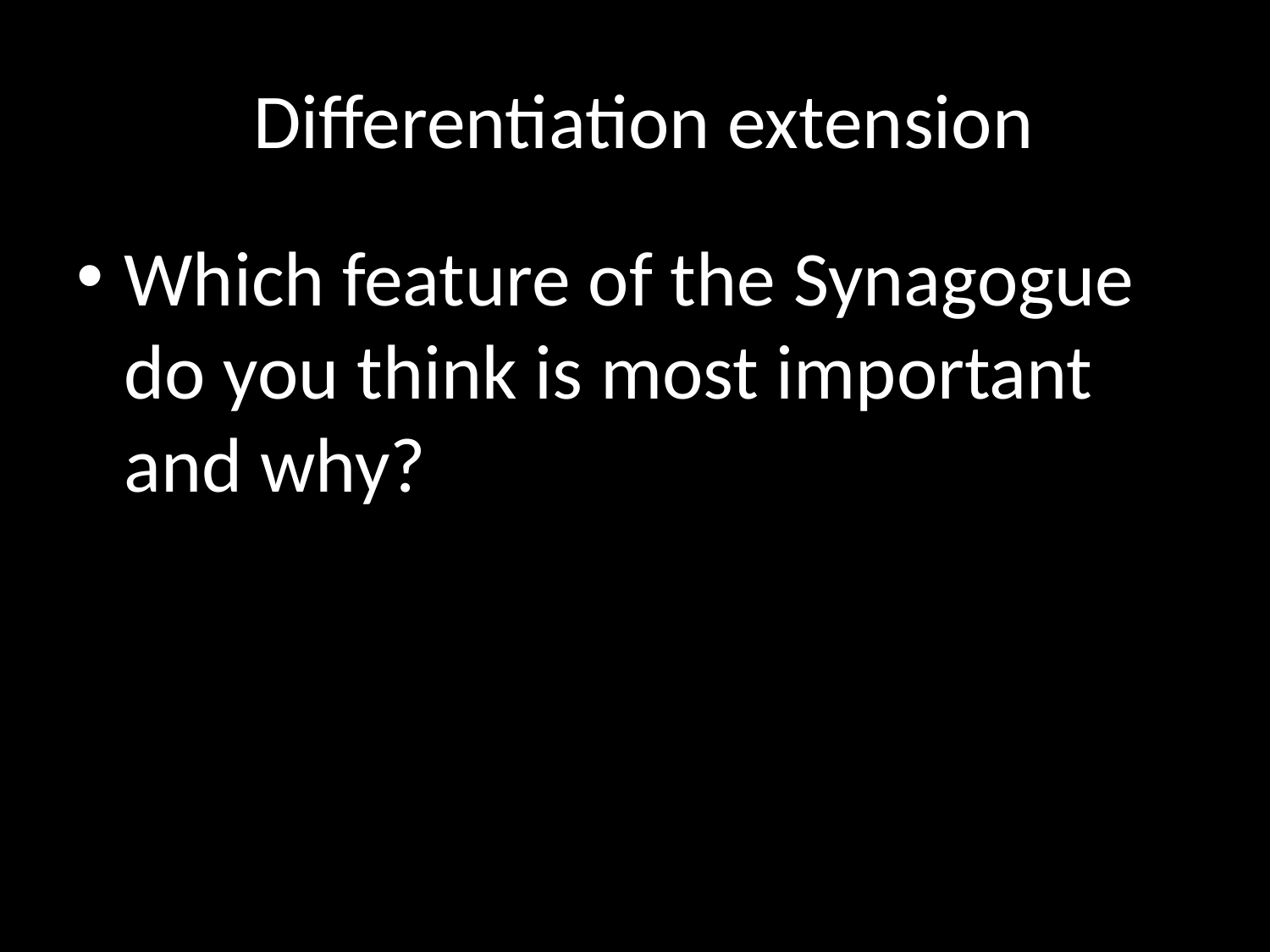

# Differentiation extension
Which feature of the Synagogue do you think is most important and why?